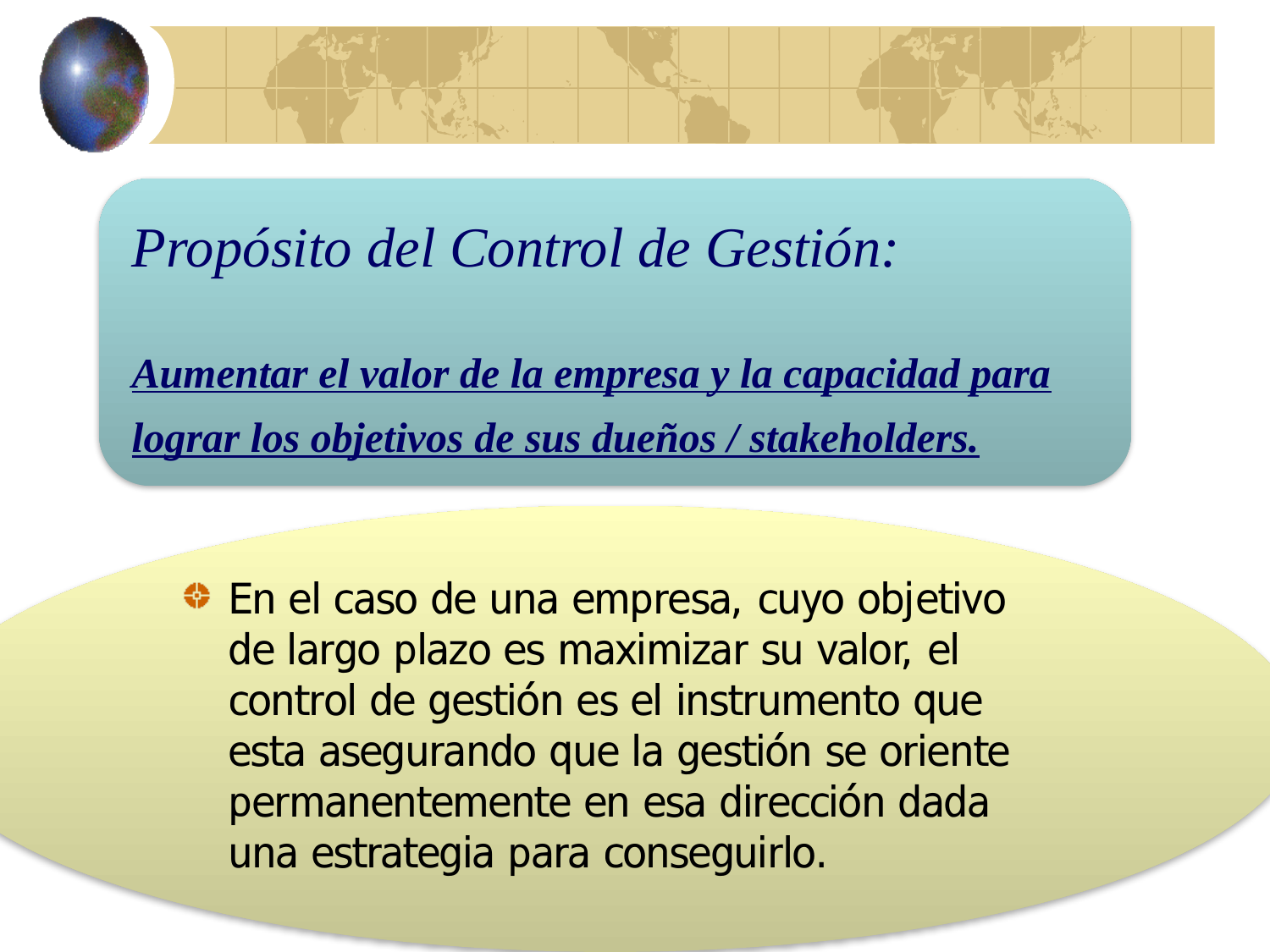

# Propósito del Control de Gestión: Aumentar el valor de la empresa y la capacidad para lograr los objetivos de sus dueños / stakeholders.

En el caso de una empresa, cuyo objetivo de largo plazo es maximizar su valor, el control de gestión es el instrumento que esta asegurando que la gestión se oriente permanentemente en esa dirección dada una estrategia para conseguirlo.